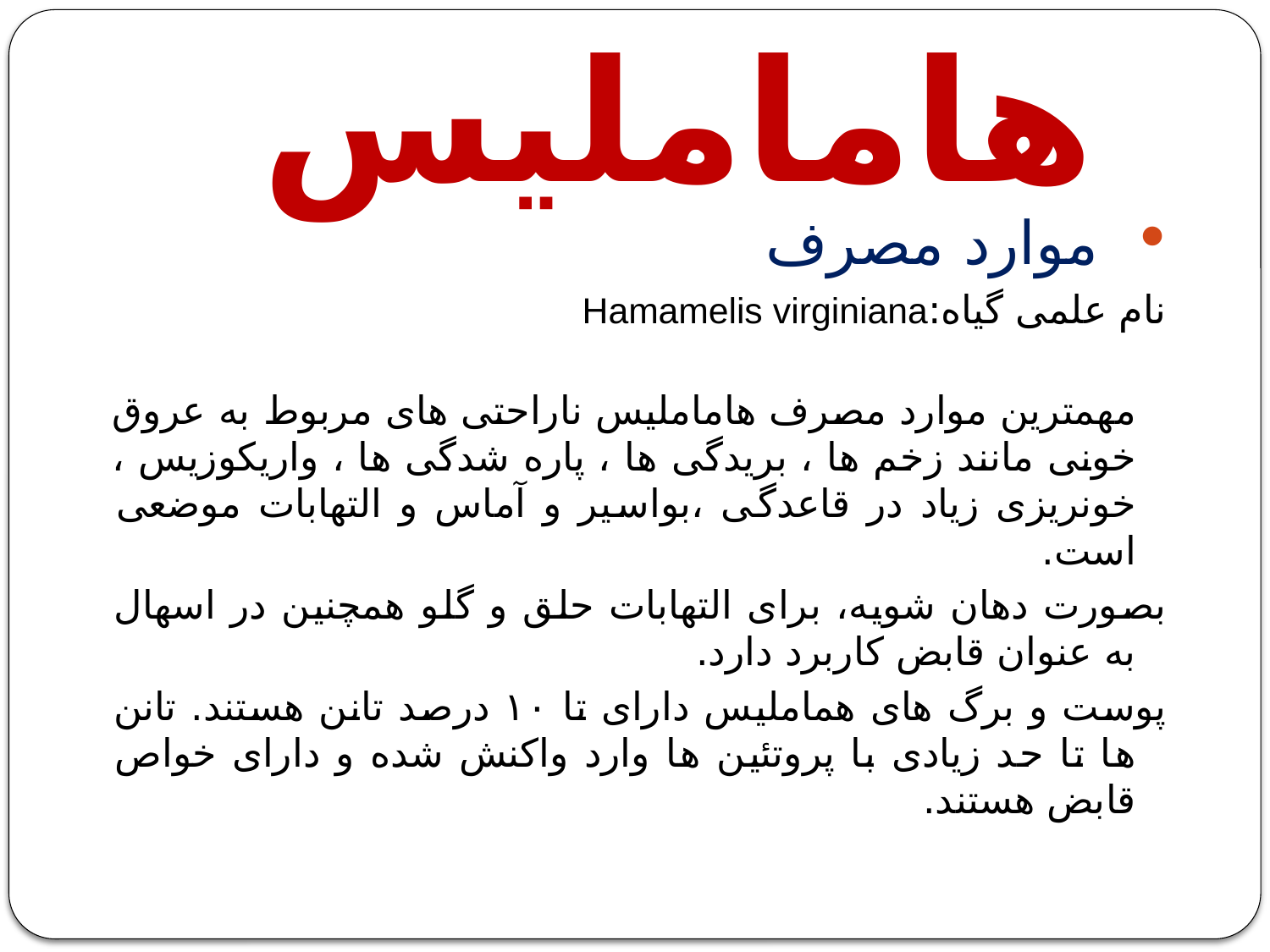

# هاماملیس
   موارد مصرف
نام علمی گیاه:Hamamelis virginiana
مهمترین موارد مصرف هاماملیس ناراحتی های مربوط به عروق خونی مانند زخم ها ، بریدگی ها ، پاره شدگی ها ،‌ واریکوزیس ، خونریزی زیاد در قاعدگی ،‌بواسیر و آماس و التهابات موضعی است.
بصورت دهان شویه، برای التهابات حلق و گلو همچنین در اسهال به عنوان قابض کاربرد دارد.
پوست و برگ های هماملیس دارای تا ۱۰ درصد تانن هستند. تانن ها تا حد زیادی با پروتئین ها وارد واکنش شده و دارای خواص قابض هستند.